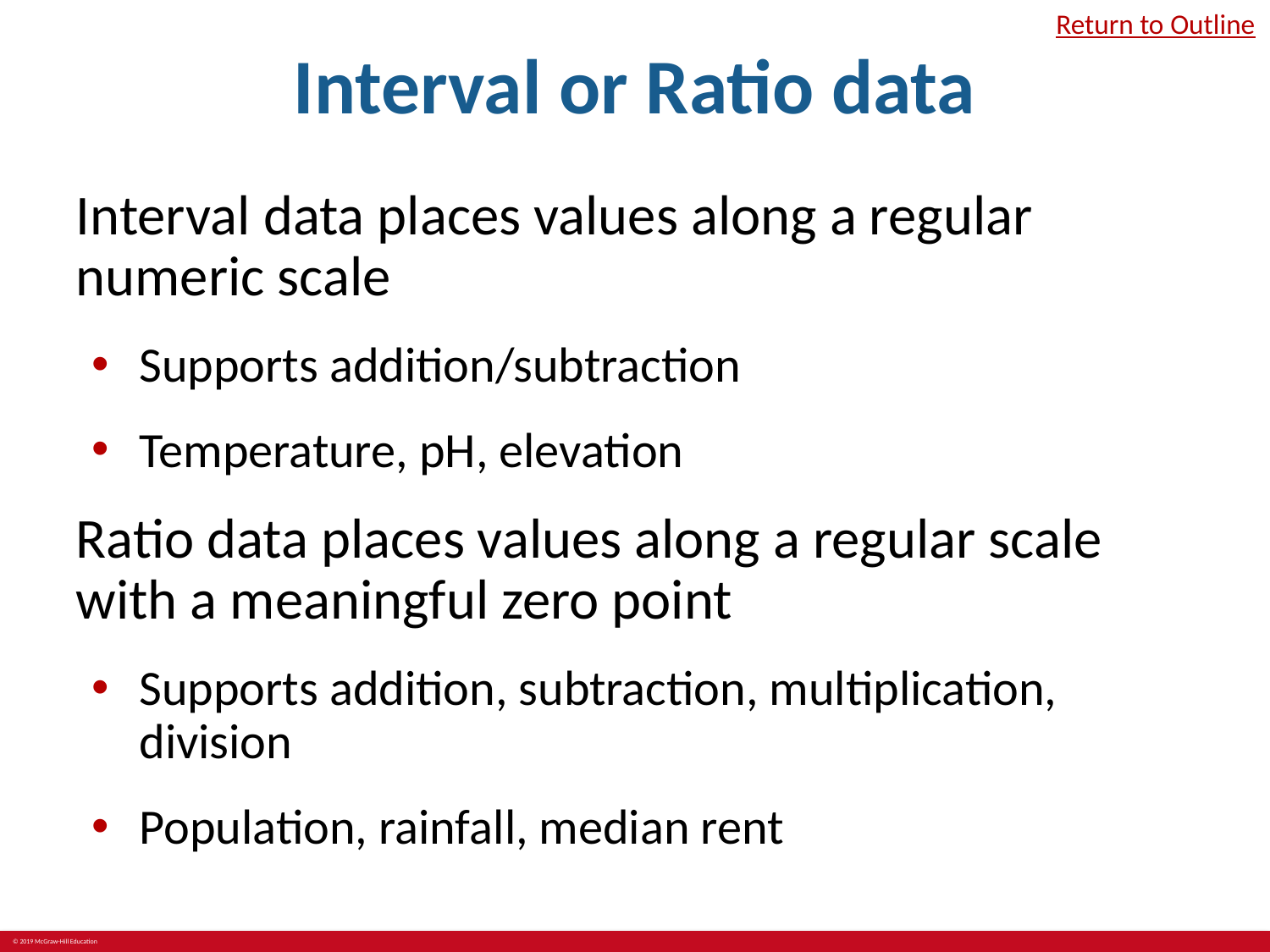

# Interval or Ratio data
Return to Outline
Interval data places values along a regular numeric scale
Supports addition/subtraction
Temperature, pH, elevation
Ratio data places values along a regular scale with a meaningful zero point
Supports addition, subtraction, multiplication, division
Population, rainfall, median rent